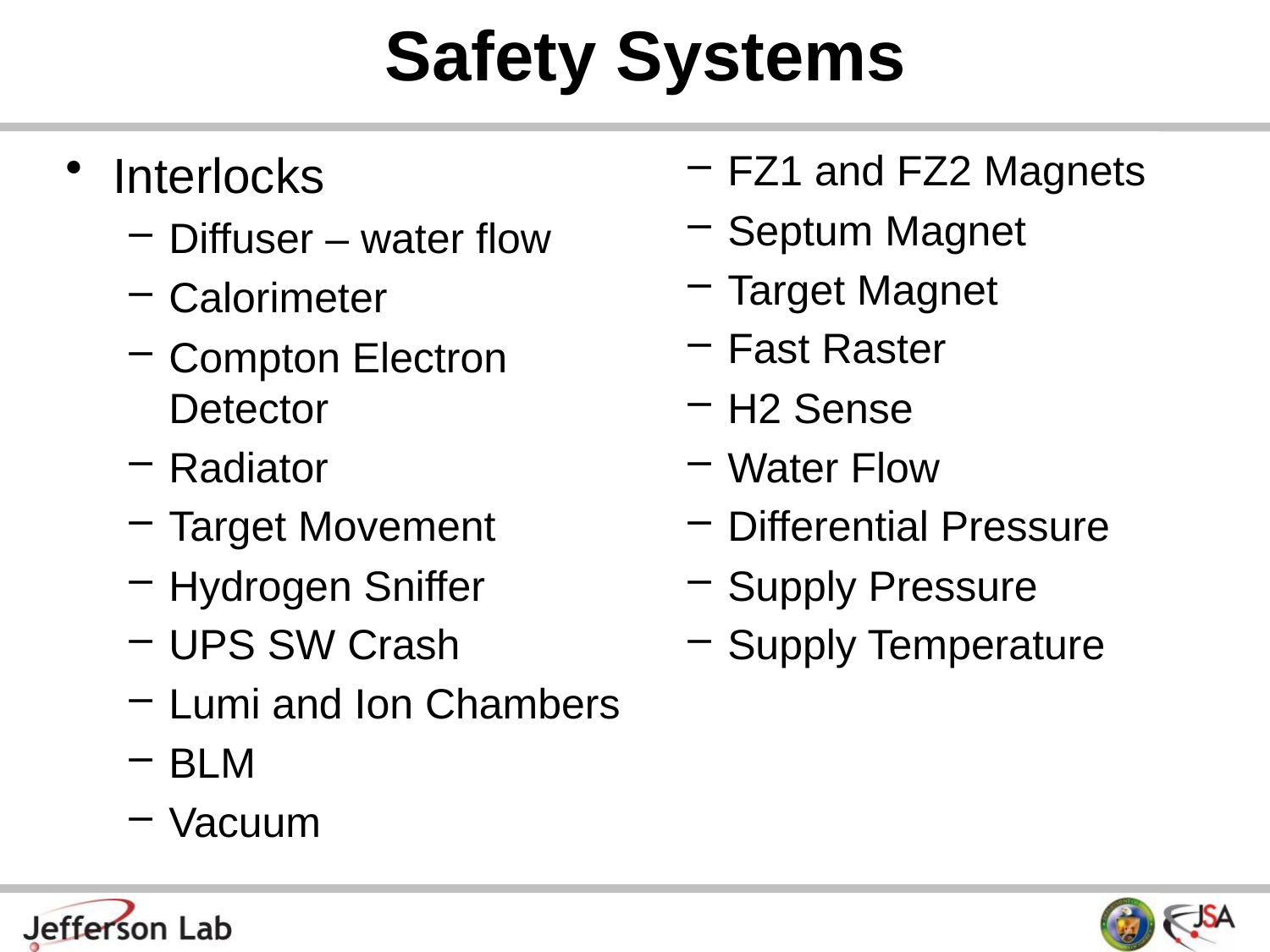

# Safety Systems
Interlocks
Diffuser – water flow
Calorimeter
Compton Electron Detector
Radiator
Target Movement
Hydrogen Sniffer
UPS SW Crash
Lumi and Ion Chambers
BLM
Vacuum
FZ1 and FZ2 Magnets
Septum Magnet
Target Magnet
Fast Raster
H2 Sense
Water Flow
Differential Pressure
Supply Pressure
Supply Temperature